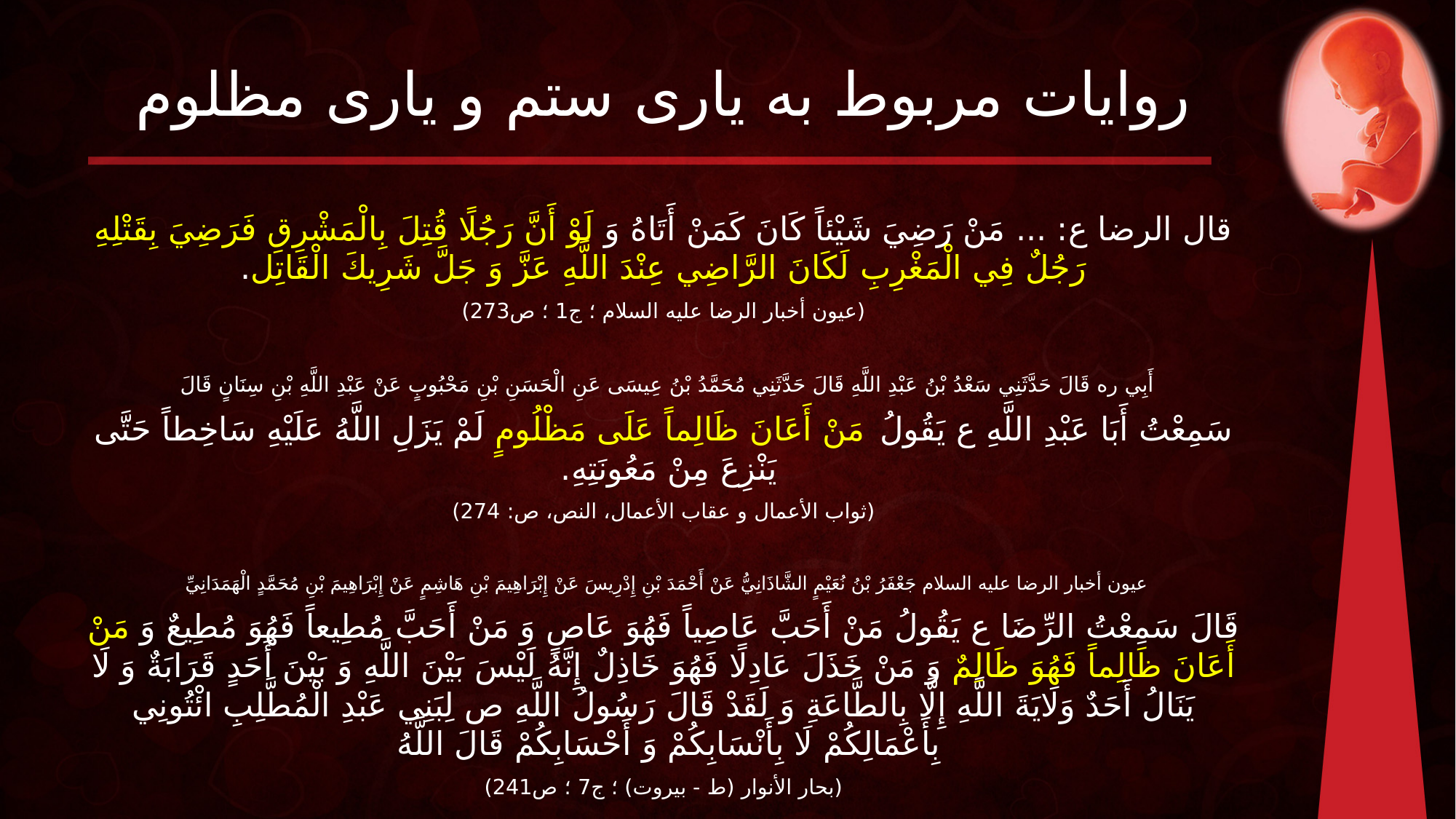

# روایات مربوط به یاری ستم و یاری مظلوم
قال الرضا ع: ... مَنْ رَضِيَ شَيْئاً كَانَ كَمَنْ أَتَاهُ وَ لَوْ أَنَّ رَجُلًا قُتِلَ بِالْمَشْرِقِ فَرَضِيَ‏ بِقَتْلِهِ‏ رَجُلٌ‏ فِي الْمَغْرِبِ لَكَانَ الرَّاضِي‏ عِنْدَ اللَّهِ عَزَّ وَ جَلَّ شَرِيكَ الْقَاتِل‏.
(عيون أخبار الرضا عليه السلام ؛ ج‏1 ؛ ص273)

أَبِي ره قَالَ حَدَّثَنِي سَعْدُ بْنُ عَبْدِ اللَّهِ قَالَ حَدَّثَنِي مُحَمَّدُ بْنُ عِيسَى عَنِ الْحَسَنِ بْنِ مَحْبُوبٍ عَنْ عَبْدِ اللَّهِ بْنِ سِنَانٍ قَالَ
سَمِعْتُ أَبَا عَبْدِ اللَّهِ ع يَقُولُ‏ مَنْ أَعَانَ ظَالِماً عَلَى مَظْلُومٍ لَمْ يَزَلِ اللَّهُ عَلَيْهِ سَاخِطاً حَتَّى يَنْزِعَ مِنْ مَعُونَتِهِ.
(ثواب الأعمال و عقاب الأعمال، النص، ص: 274)

عيون أخبار الرضا عليه السلام جَعْفَرُ بْنُ نُعَيْمٍ الشَّاذَانِيُّ عَنْ أَحْمَدَ بْنِ إِدْرِيسَ عَنْ إِبْرَاهِيمَ بْنِ هَاشِمٍ عَنْ إِبْرَاهِيمَ بْنِ مُحَمَّدٍ الْهَمَدَانِيِّ
قَالَ سَمِعْتُ الرِّضَا ع يَقُولُ‏ مَنْ أَحَبَّ عَاصِياً فَهُوَ عَاصٍ وَ مَنْ أَحَبَّ مُطِيعاً فَهُوَ مُطِيعٌ وَ مَنْ أَعَانَ‏ ظَالِماً فَهُوَ ظَالِمٌ وَ مَنْ خَذَلَ عَادِلًا فَهُوَ خَاذِلٌ إِنَّهُ لَيْسَ بَيْنَ اللَّهِ وَ بَيْنَ أَحَدٍ قَرَابَةٌ وَ لَا يَنَالُ أَحَدٌ وَلَايَةَ اللَّهِ إِلَّا بِالطَّاعَةِ وَ لَقَدْ قَالَ رَسُولُ اللَّهِ ص لِبَنِي عَبْدِ الْمُطَّلِبِ ائْتُونِي بِأَعْمَالِكُمْ لَا بِأَنْسَابِكُمْ وَ أَحْسَابِكُمْ قَالَ اللَّهُ‏
(بحار الأنوار (ط - بيروت) ؛ ج‏7 ؛ ص241)